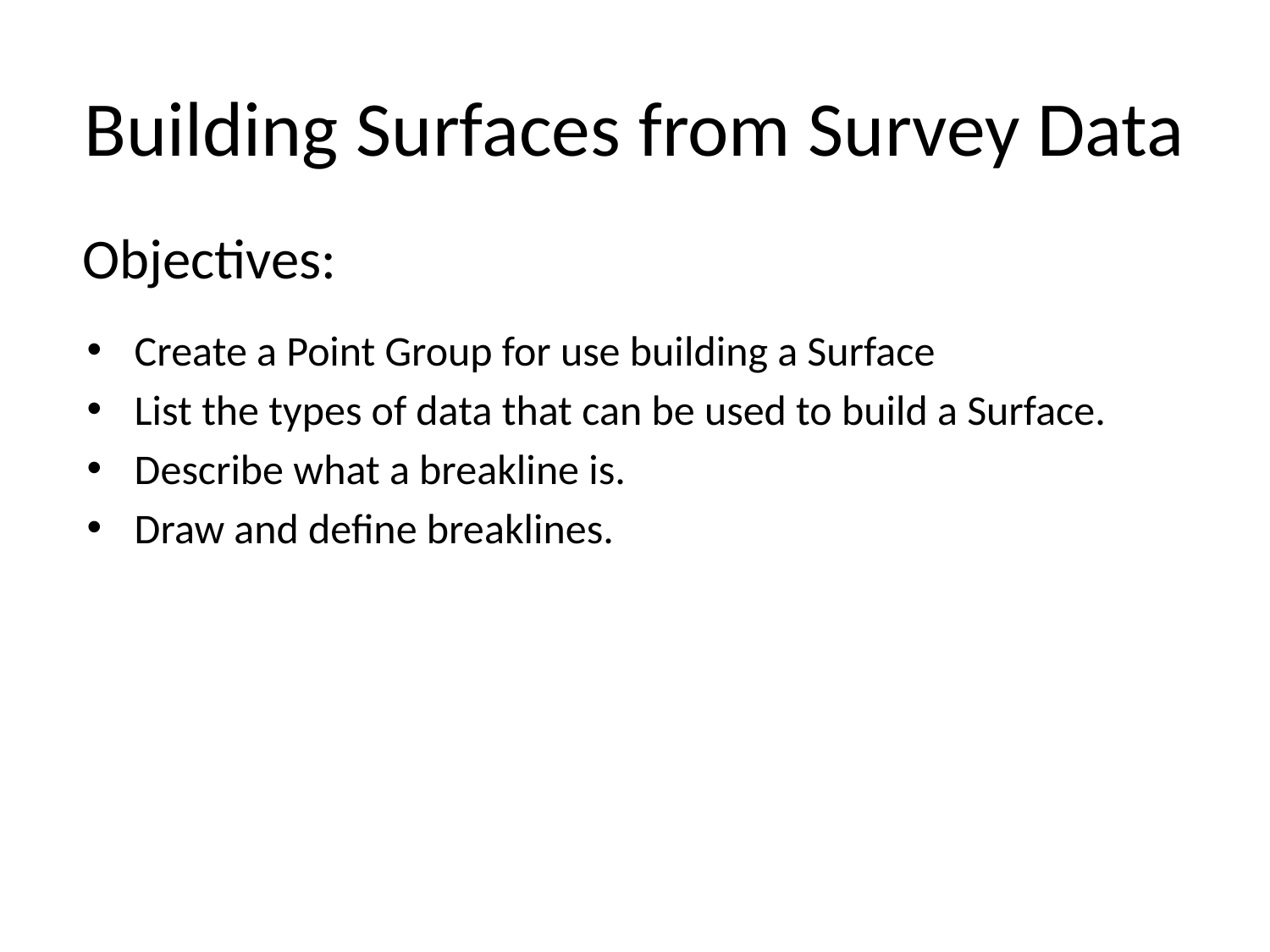

# Building Surfaces from Survey Data
Objectives:
Create a Point Group for use building a Surface
List the types of data that can be used to build a Surface.
Describe what a breakline is.
Draw and define breaklines.